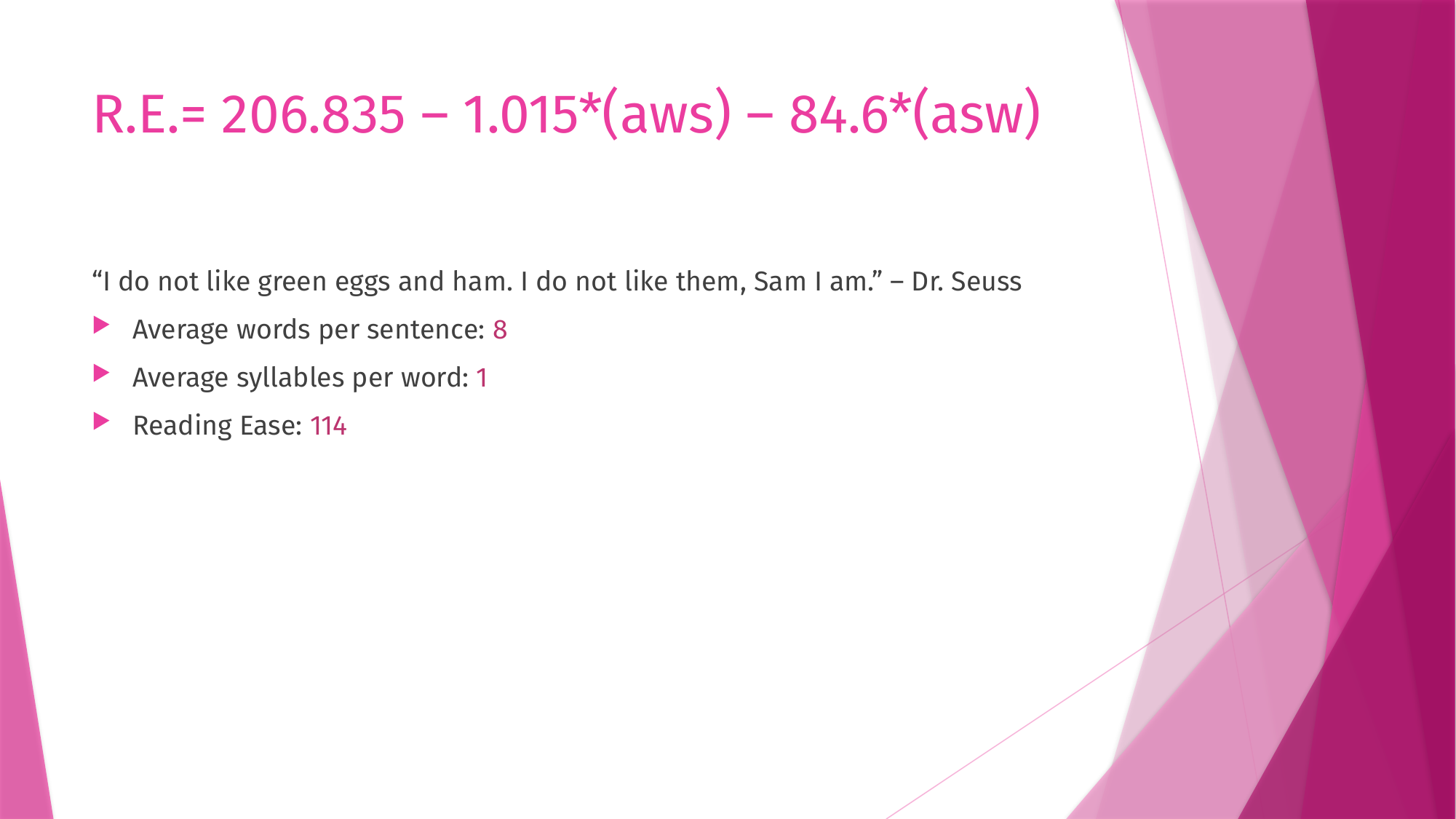

# R.E.= 206.835 – 1.015*(aws) – 84.6*(asw)
“I do not like green eggs and ham. I do not like them, Sam I am.” – Dr. Seuss
Average words per sentence: 8
Average syllables per word: 1
Reading Ease: 114